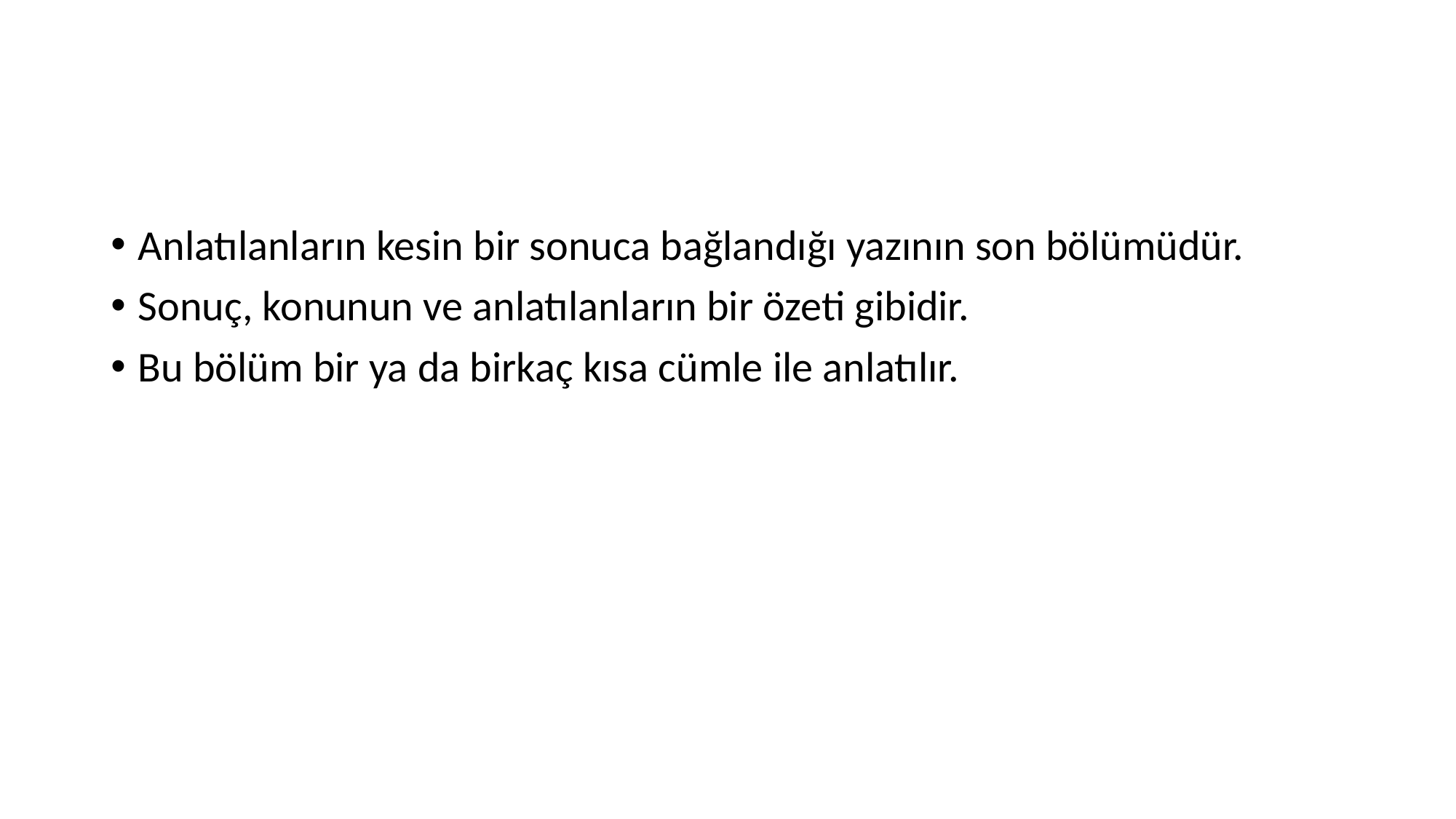

#
Anlatılanların kesin bir sonuca bağlandığı yazının son bölümüdür.
Sonuç, konunun ve anlatılanların bir özeti gibidir.
Bu bölüm bir ya da birkaç kısa cümle ile anlatılır.